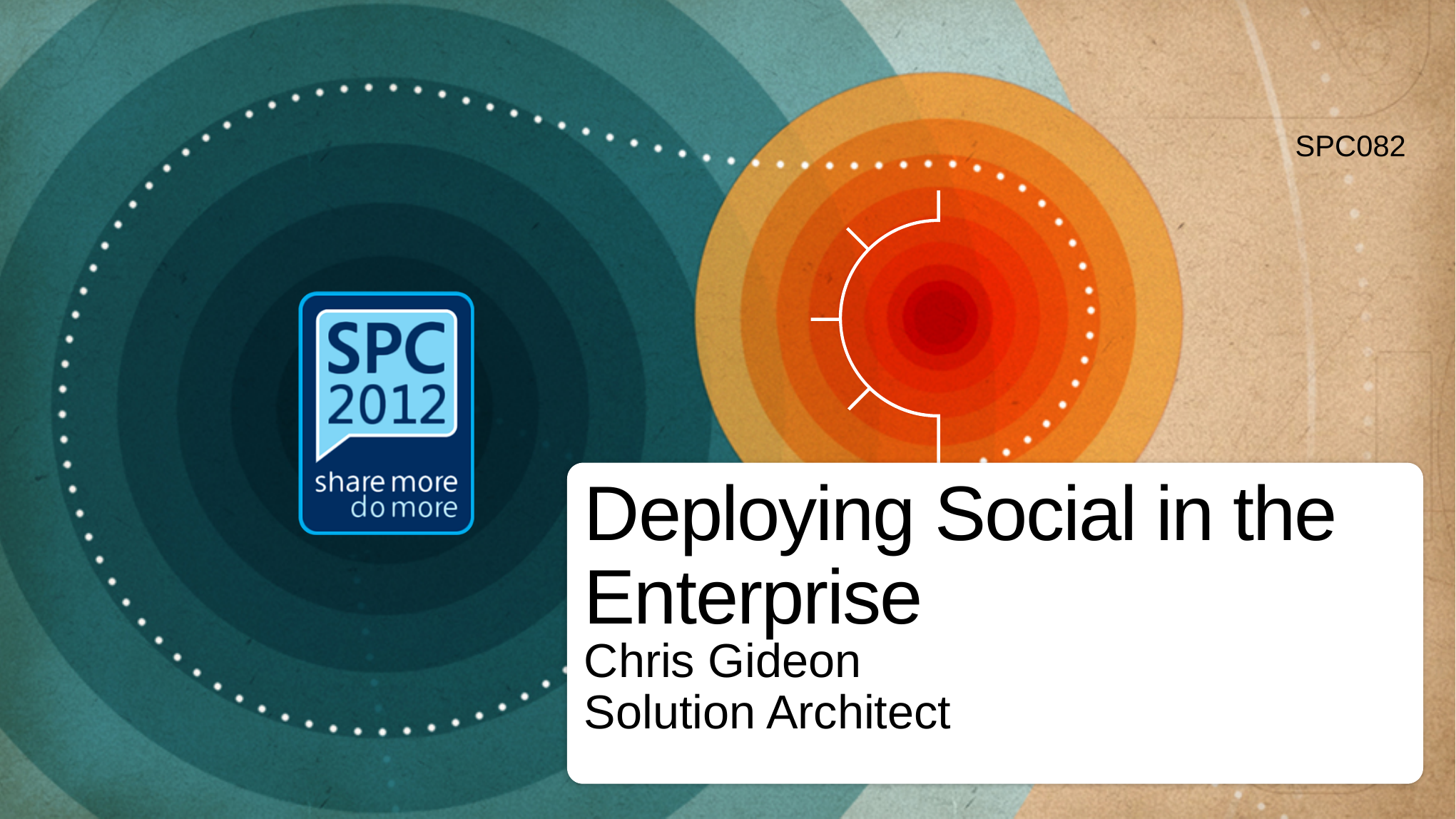

SPC082
# Deploying Social in the Enterprise
Chris Gideon
Solution Architect